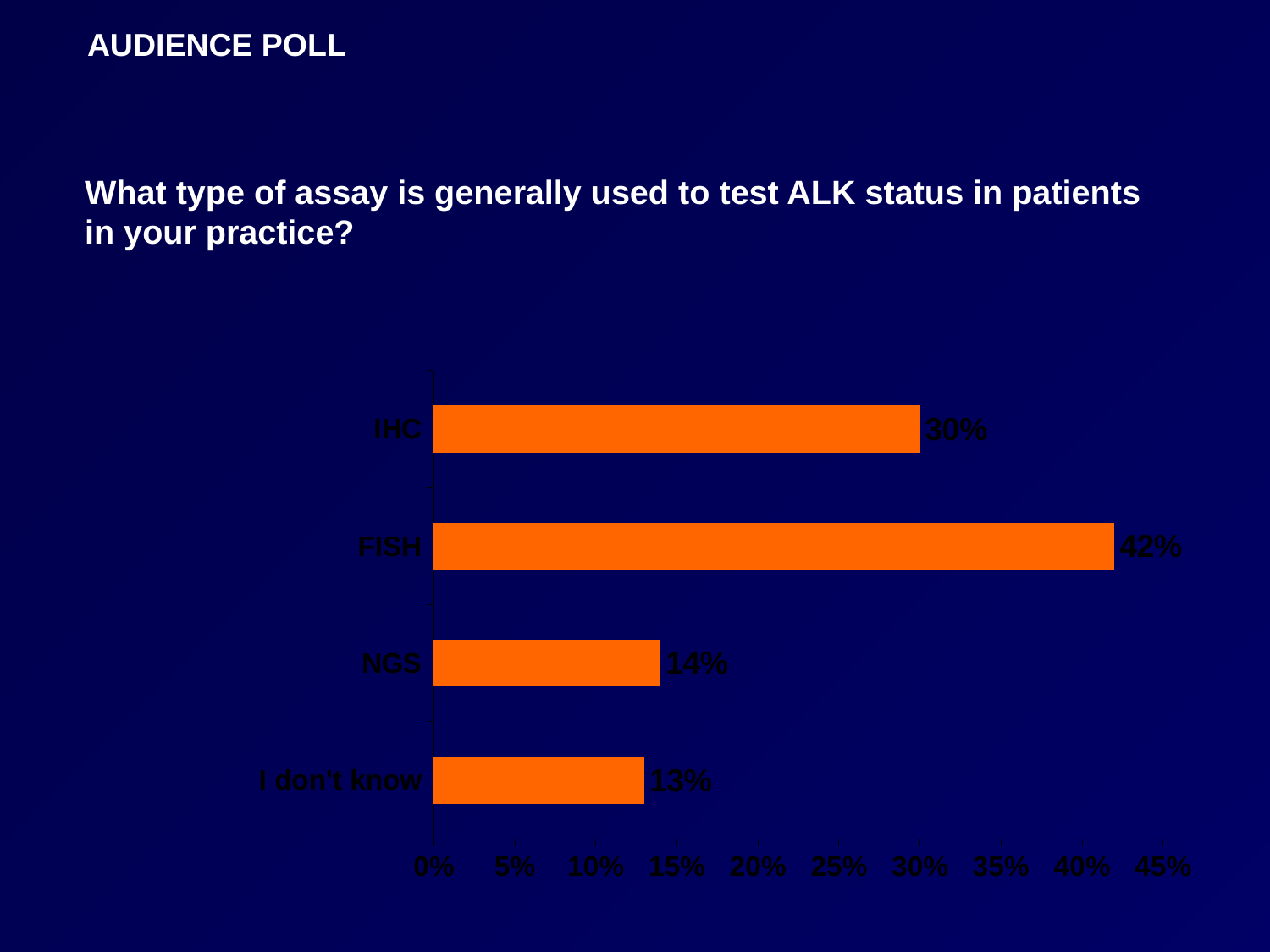

AUDIENCE POLL
What type of assay is generally used to test ALK status in patients in your practice?

### Chart

| Category | Series 1 |
|---|---|
| I don't know | 0.13 |
| NGS | 0.14 |
| FISH | 0.42 |
| IHC | 0.3 |